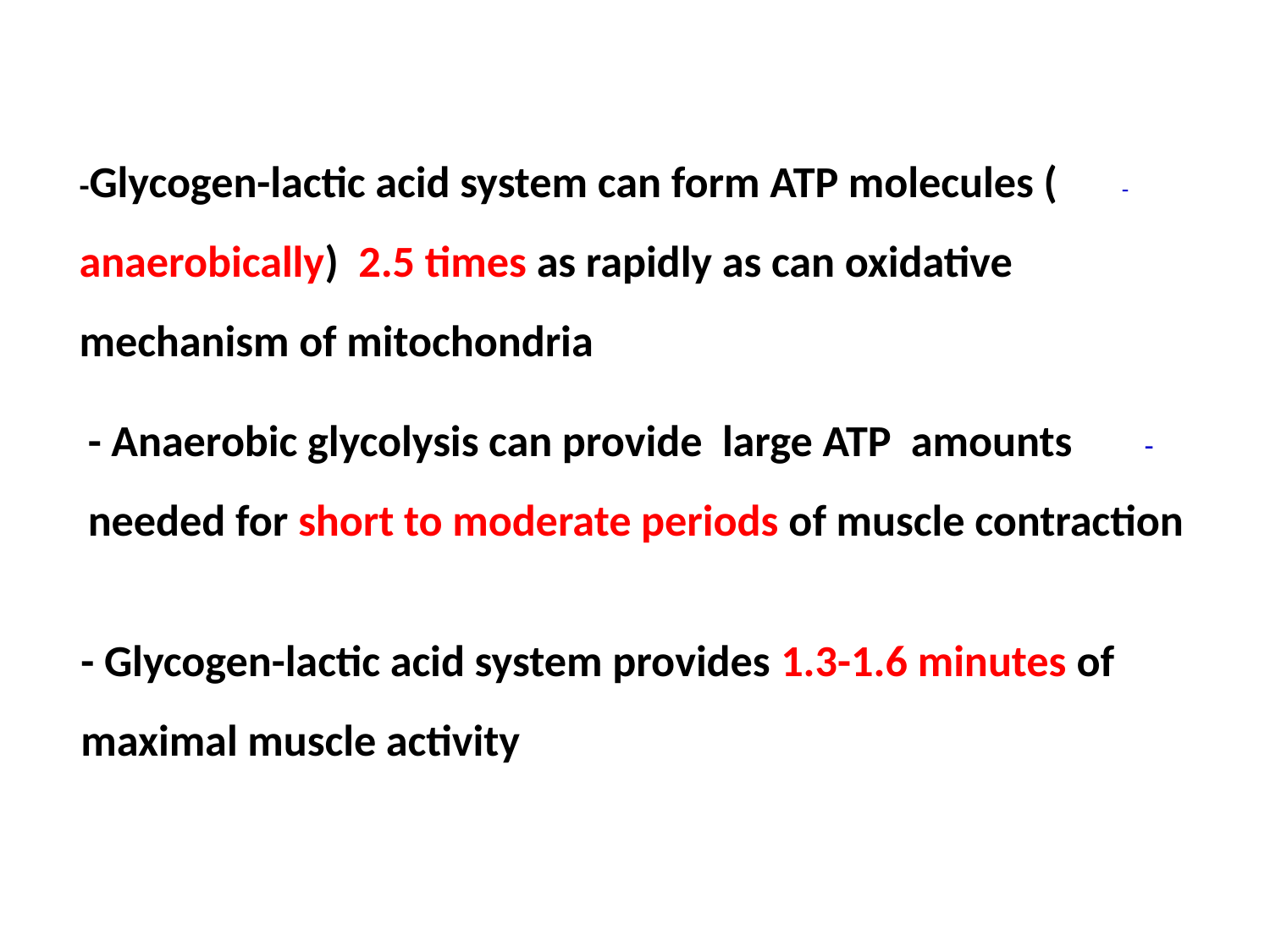

-Glycogen-lactic acid system can form ATP molecules (	-
anaerobically)  2.5 times as rapidly as can oxidative
mechanism of mitochondria

- Anaerobic glycolysis can provide  large ATP  amounts	-
needed for short to moderate periods of muscle contraction

- Glycogen-lactic acid system provides 1.3-1.6 minutes of
maximal muscle activity